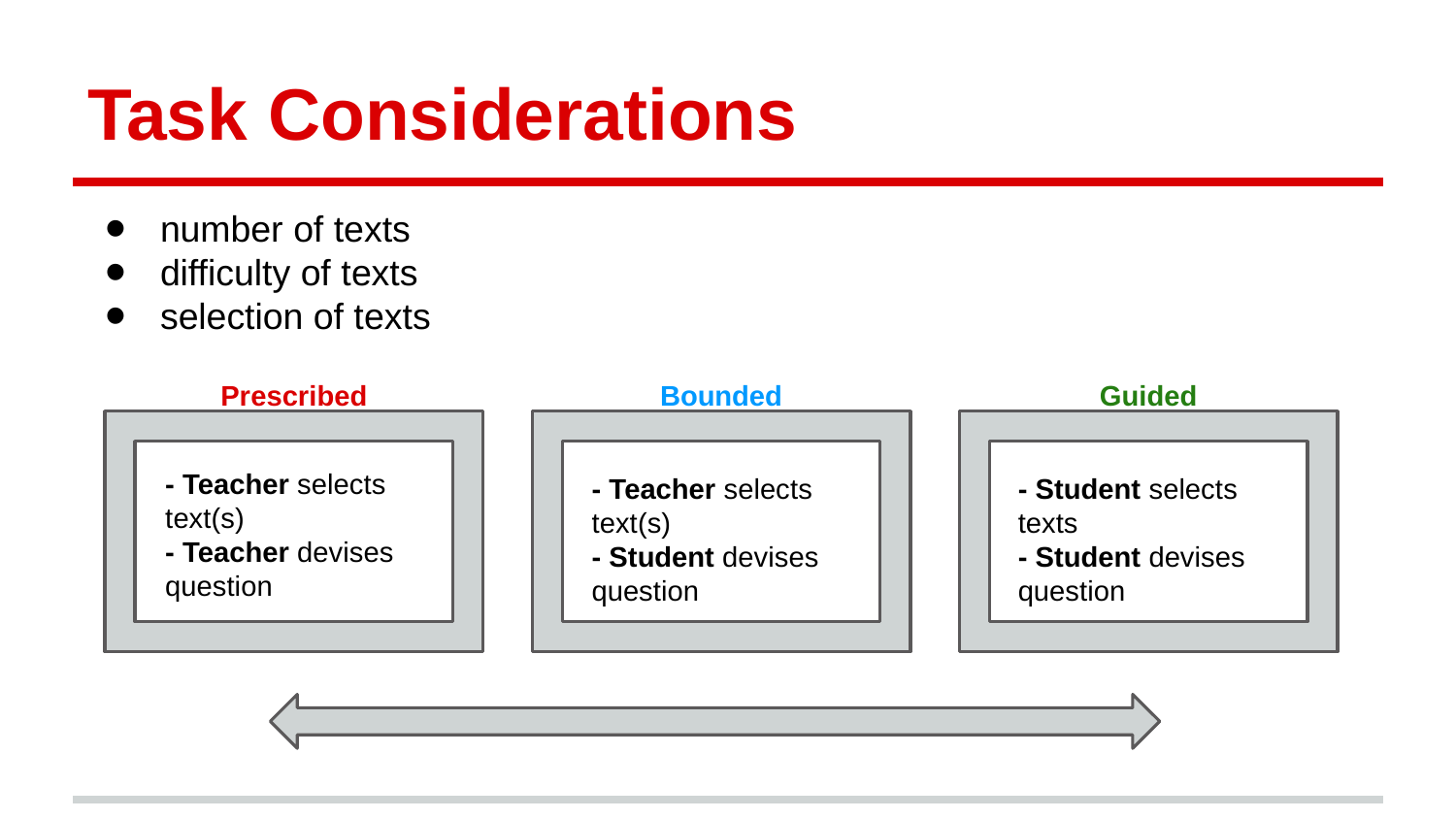

# Task Considerations
number of texts
difficulty of texts
selection of texts

Prescribed
Bounded
Guided

- Teacher selects text(s)
- Teacher devises question
- Teacher selects text(s)
- Student devises question
- Student selects texts
- Student devises question